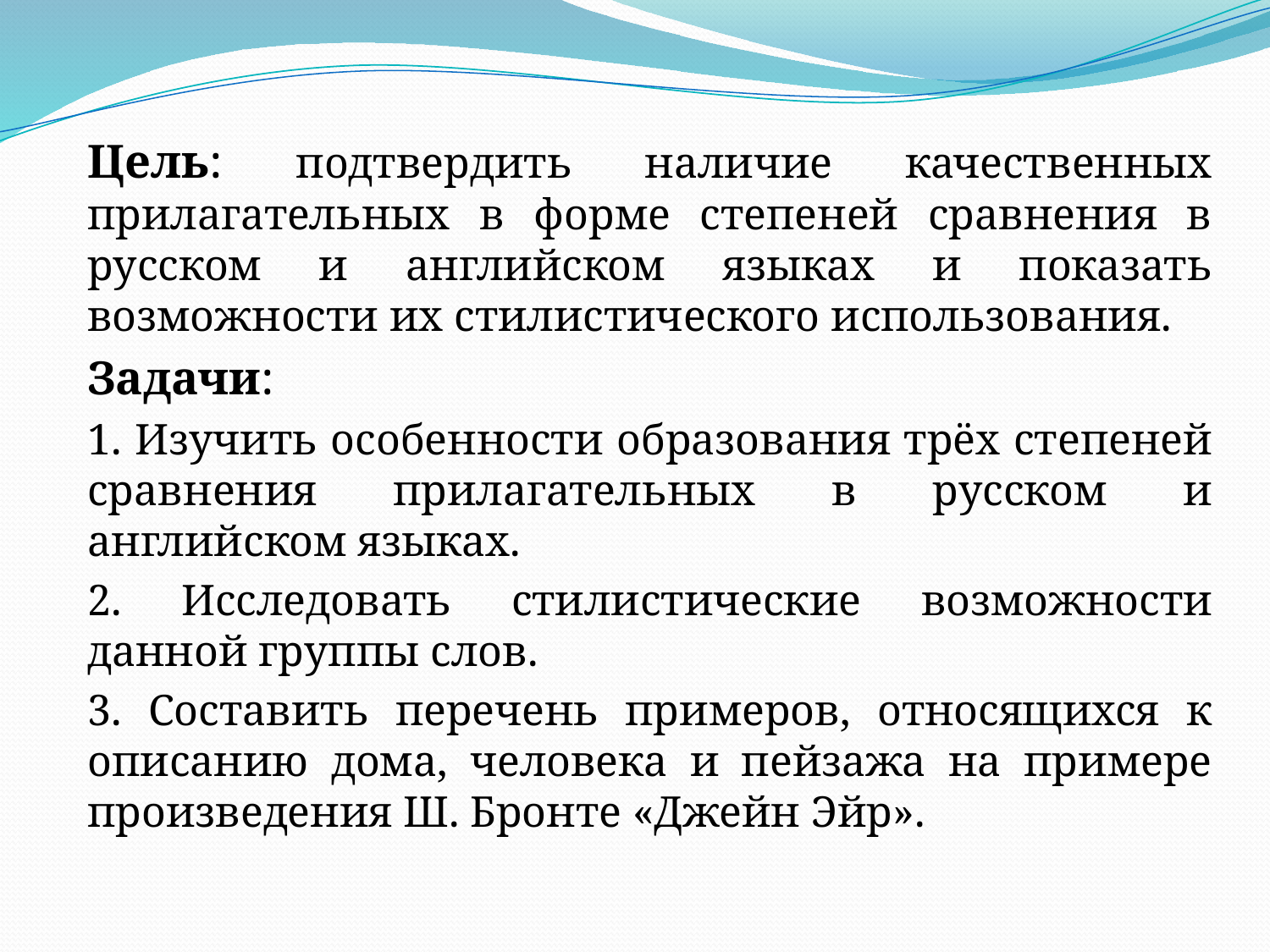

Цель: подтвердить наличие качественных прилагательных в форме степеней сравнения в русском и английском языках и показать возможности их стилистического использования.
Задачи:
1. Изучить особенности образования трёх степеней сравнения прилагательных в русском и английском языках.
2. Исследовать стилистические возможности данной группы слов.
3. Составить перечень примеров, относящихся к описанию дома, человека и пейзажа на примере произведения Ш. Бронте «Джейн Эйр».